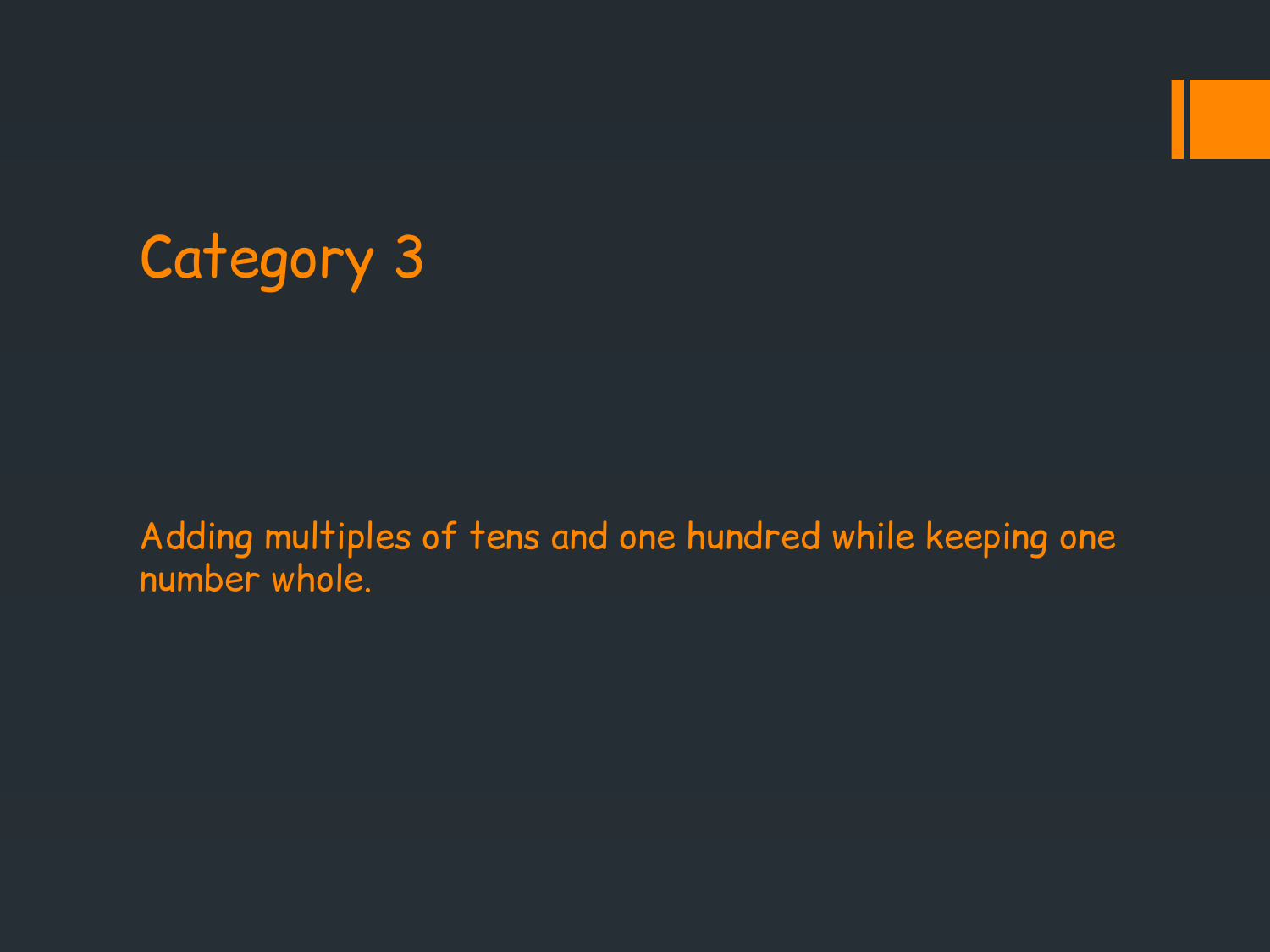

# Category 3
Adding multiples of tens and one hundred while keeping one number whole.